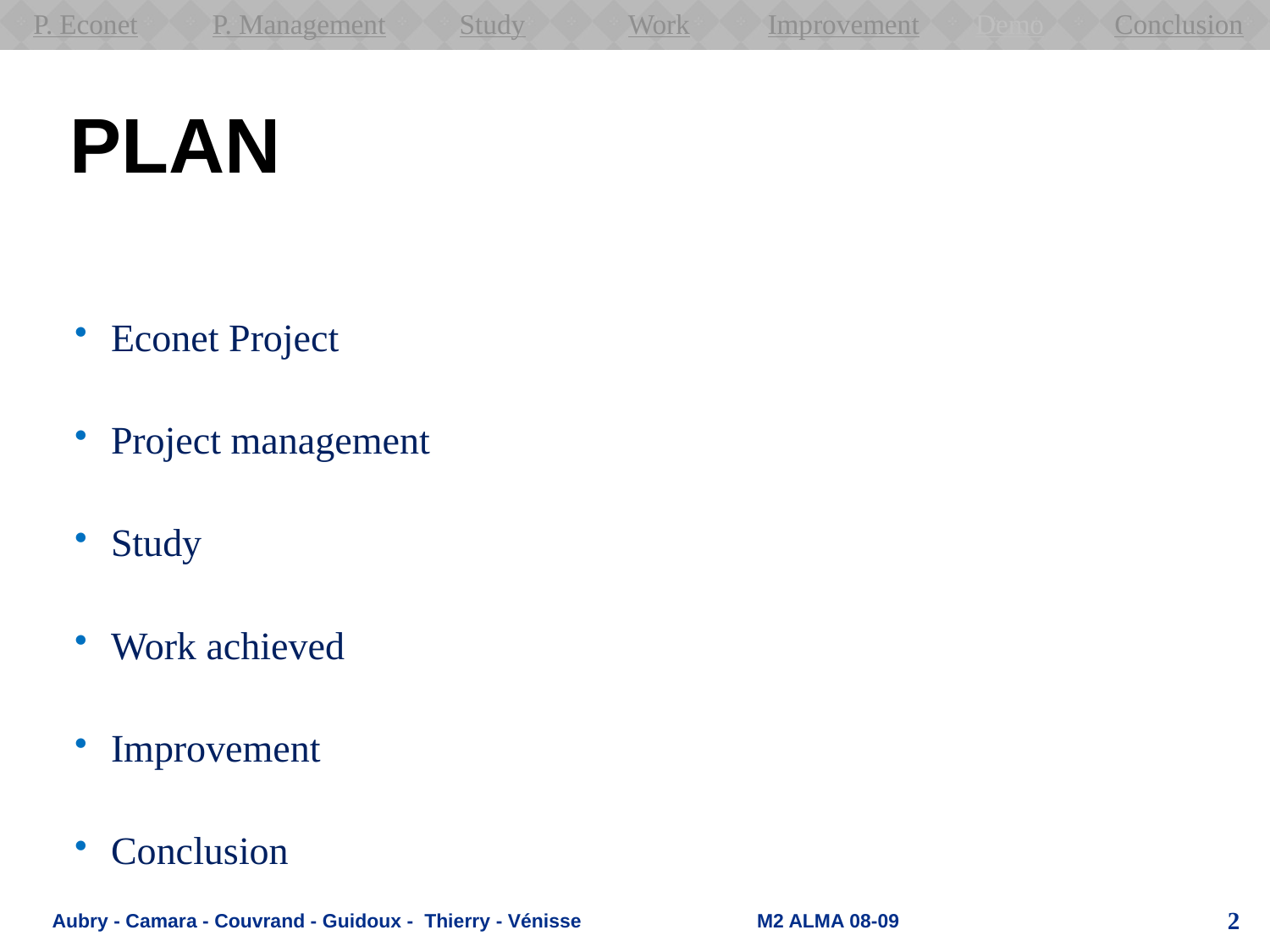

P. Econet
P. Management
Study
Work
Improvement
Conclusion
Demo
# Plan
Econet Project
Project management
Study
Work achieved
Improvement
Conclusion

Aubry - Camara - Couvrand - Guidoux -  Thierry - Vénisse                                M2 ALMA 08-09
2